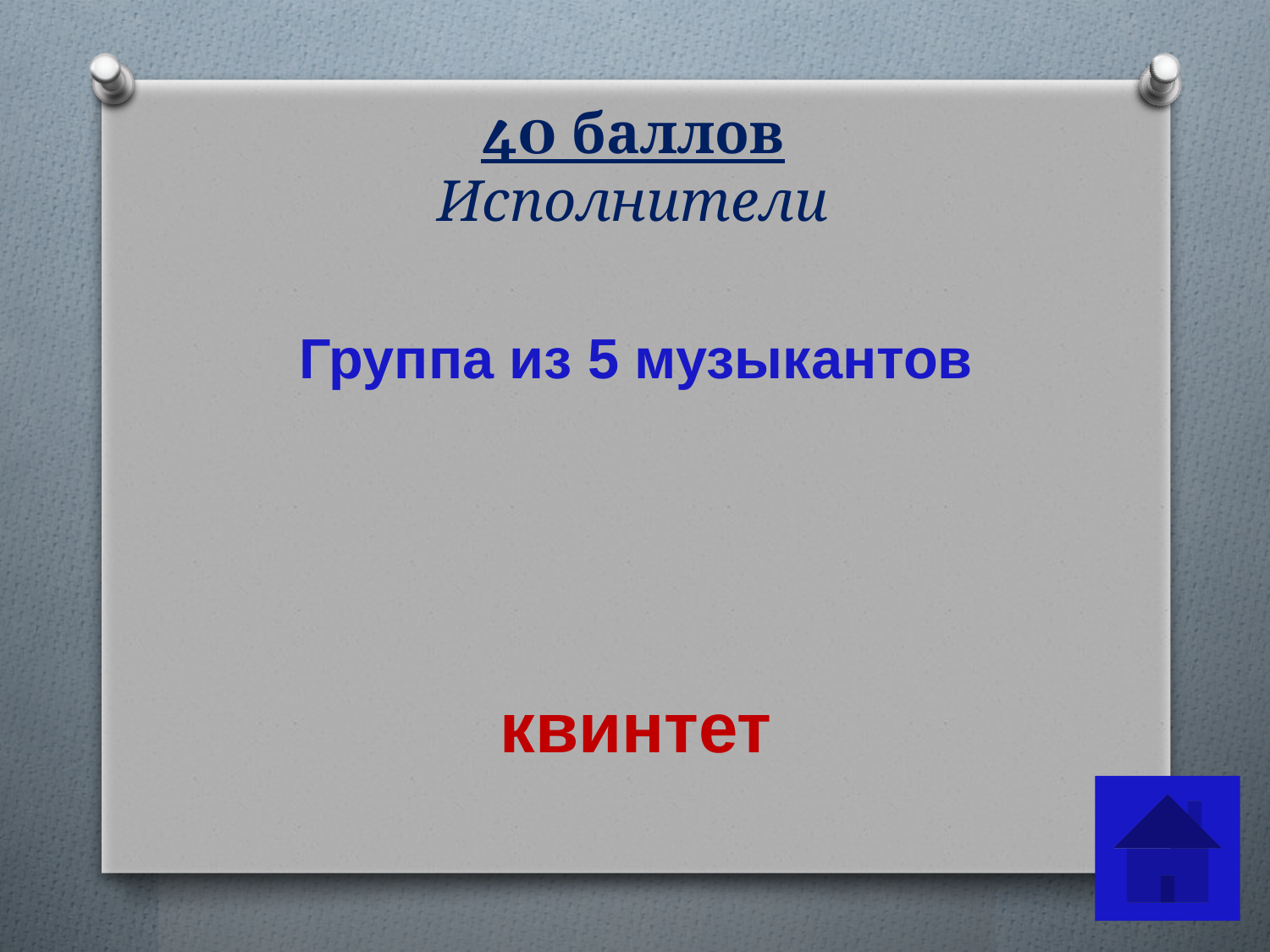

# 40 баллов Исполнители
Группа из 5 музыкантов

квинтет